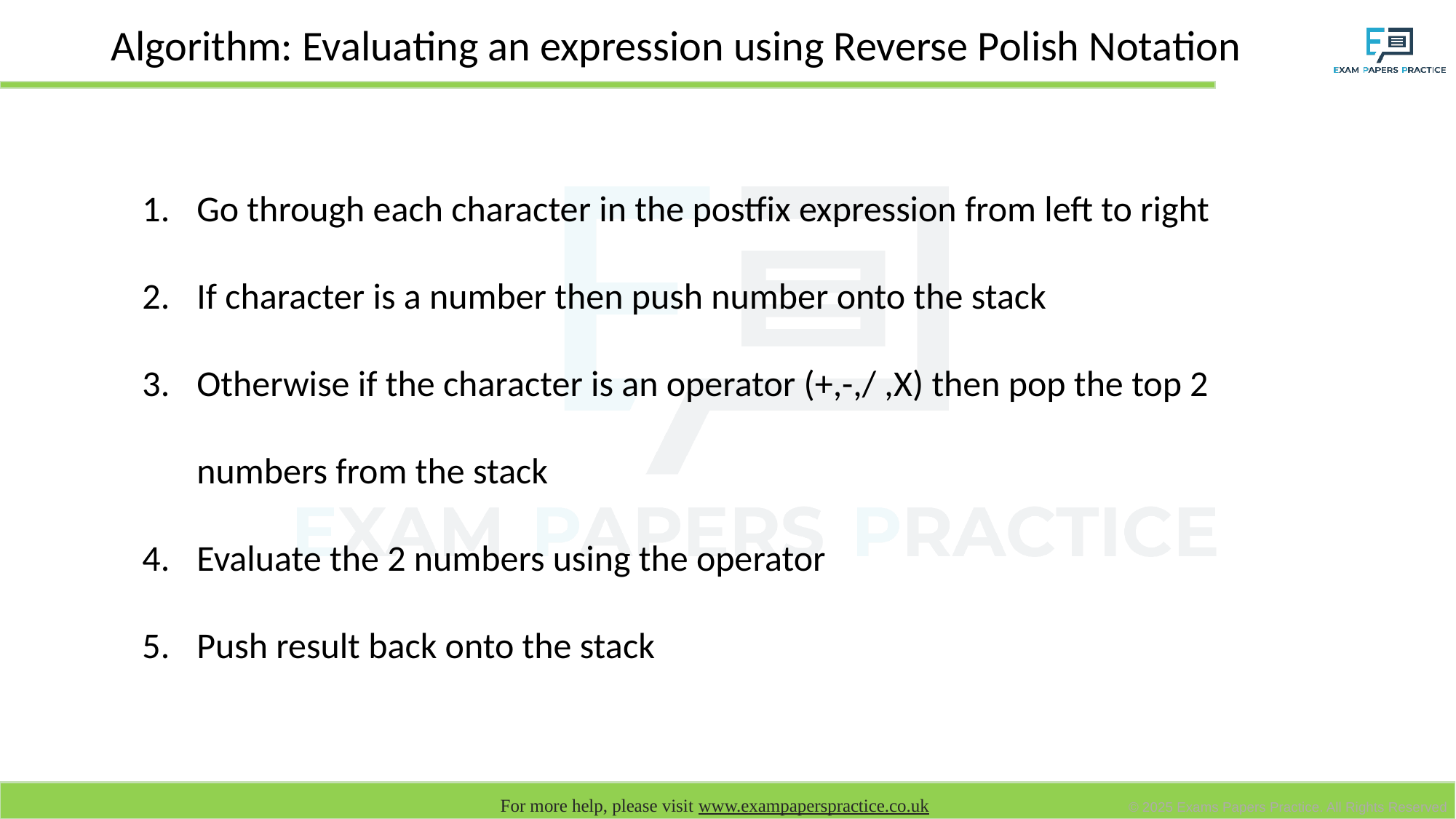

# Algorithm: Evaluating an expression using Reverse Polish Notation
Go through each character in the postfix expression from left to right
If character is a number then push number onto the stack
Otherwise if the character is an operator (+,-,/ ,X) then pop the top 2 numbers from the stack
Evaluate the 2 numbers using the operator
Push result back onto the stack